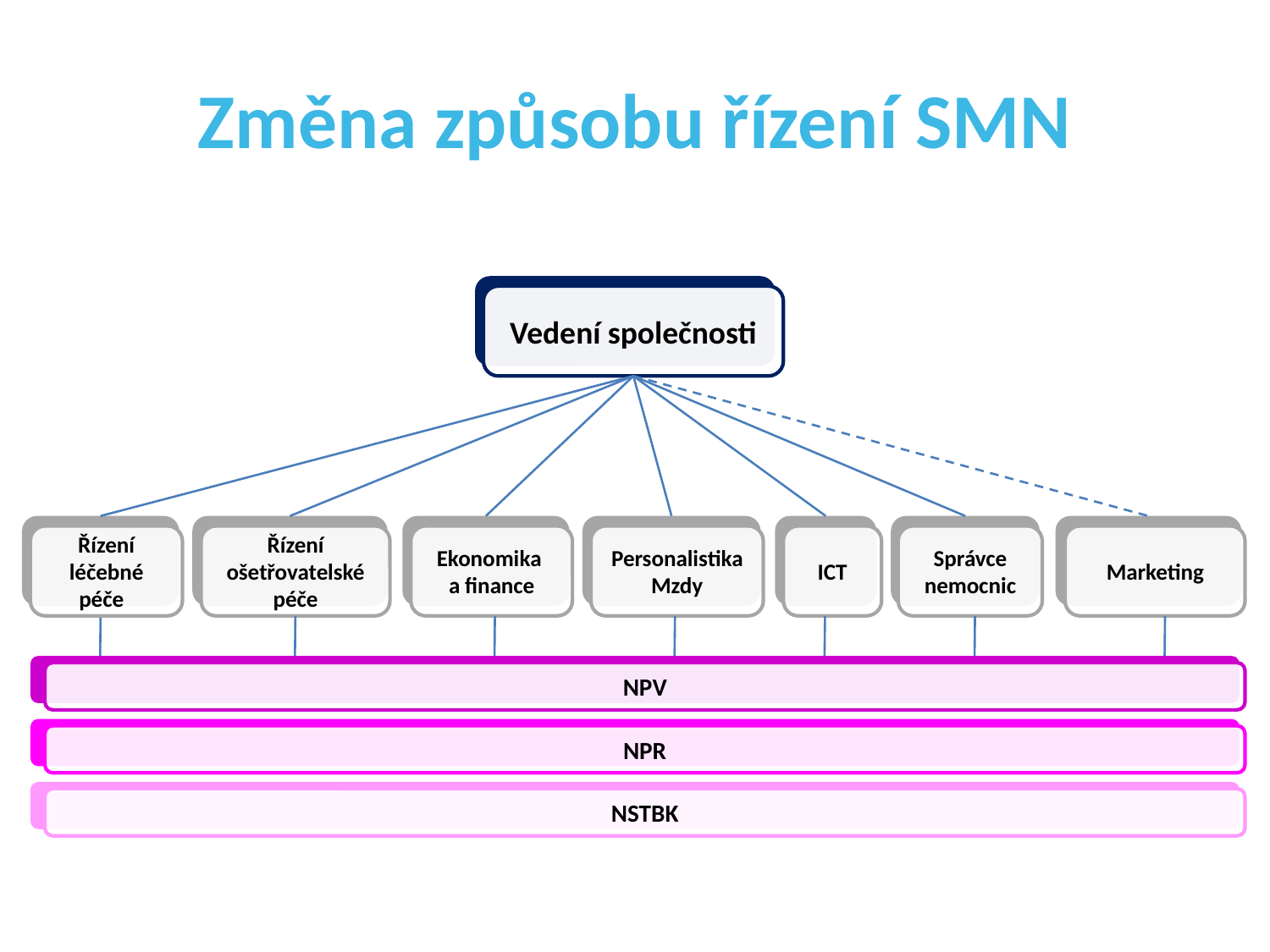

# Změna způsobu řízení SMN
Vedení společnosti
Ředitelství
Nem. Prostějov

Ředitelství
Nem. Přerov

Ředitelství
Nem. Šternberk

Vedení společnosti

Řízení léčebné péče
Řízení ošetřovatelské péče
Ekonomika
a finance
Personalistika
Mzdy
ICT
Správce nemocnic
Marketing

NPV

NPR

NSTBK